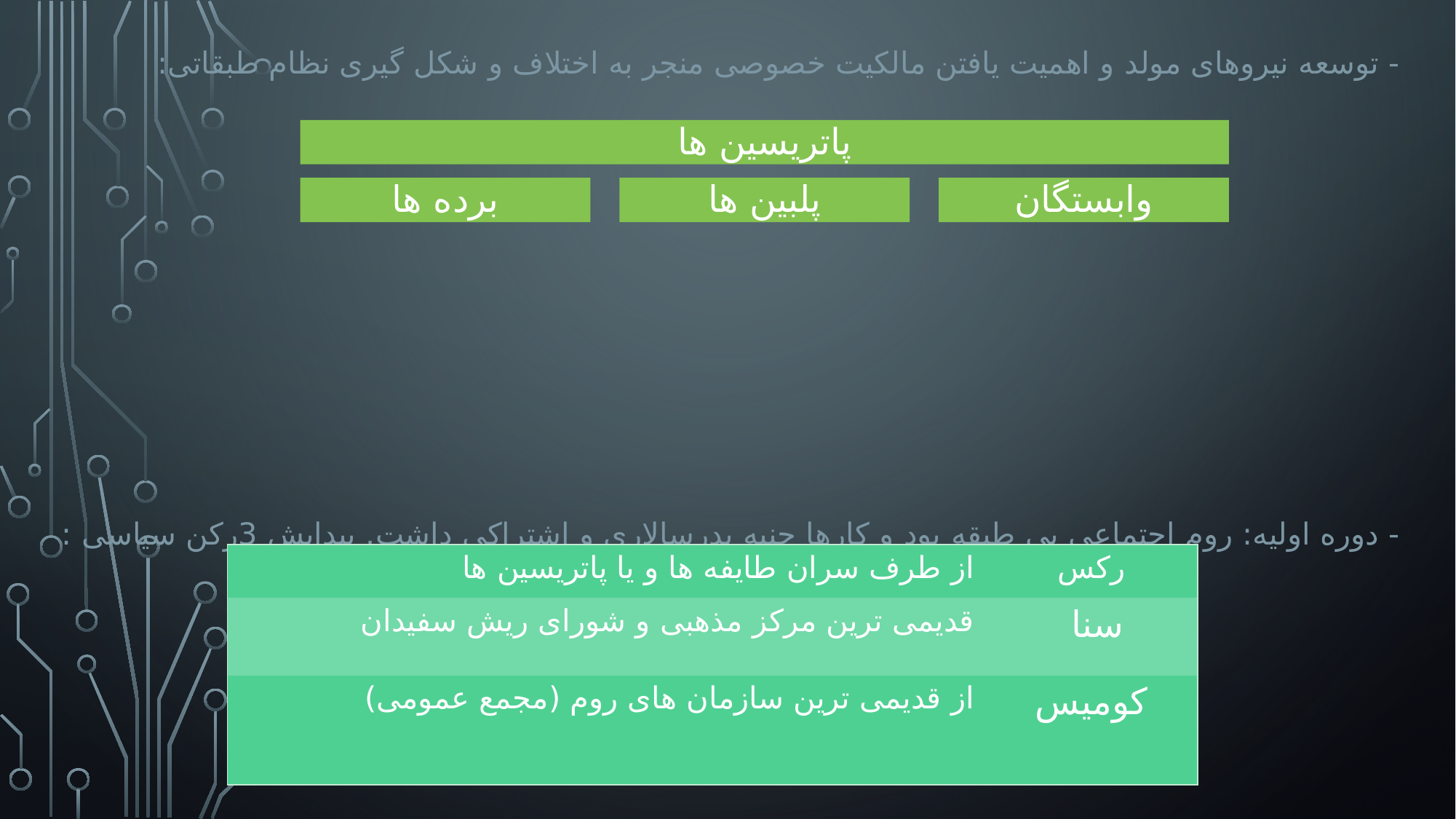

- توسعه نیروهای مولد و اهمیت یافتن مالکیت خصوصی منجر به اختلاف و شکل گیری نظام طبقاتی:

- دوره اولیه: روم اجتماعی بی طبقه بود و کارها جنبه پدرسالاری و اشتراکی داشت. پیدایش 3رکن سیاسی :

پاتریسین ها
برده ها
پلبین ها
وابستگان
| از طرف سران طایفه ها و یا پاتریسین ها | رکس |
| --- | --- |
| قدیمی ترین مرکز مذهبی و شورای ریش سفیدان | سنا |
| از قدیمی ترین سازمان های روم (مجمع عمومی) | کومیس |